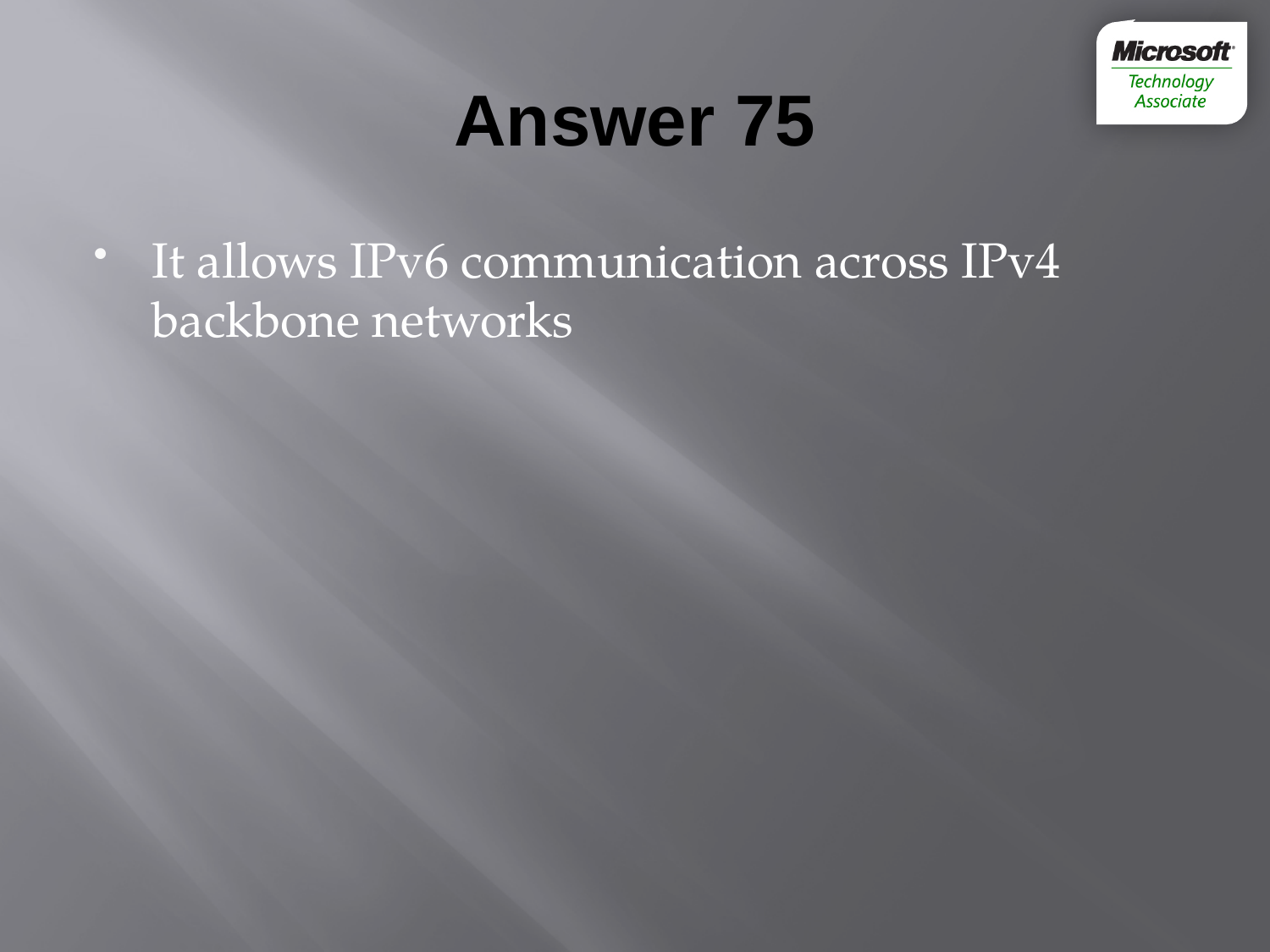

# Answer 75
It allows IPv6 communication across IPv4 backbone networks